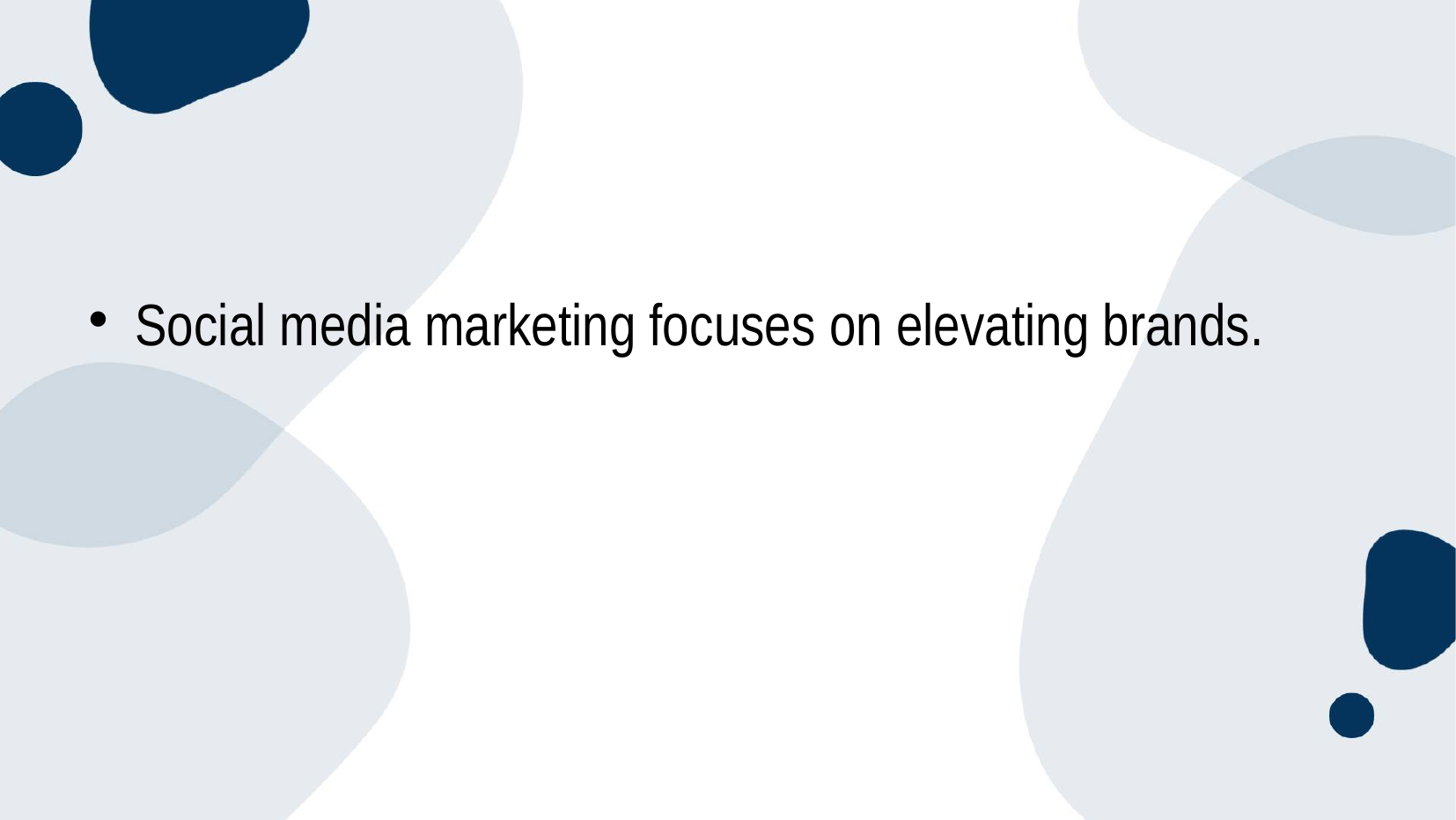

Social media marketing focuses on elevating brands.